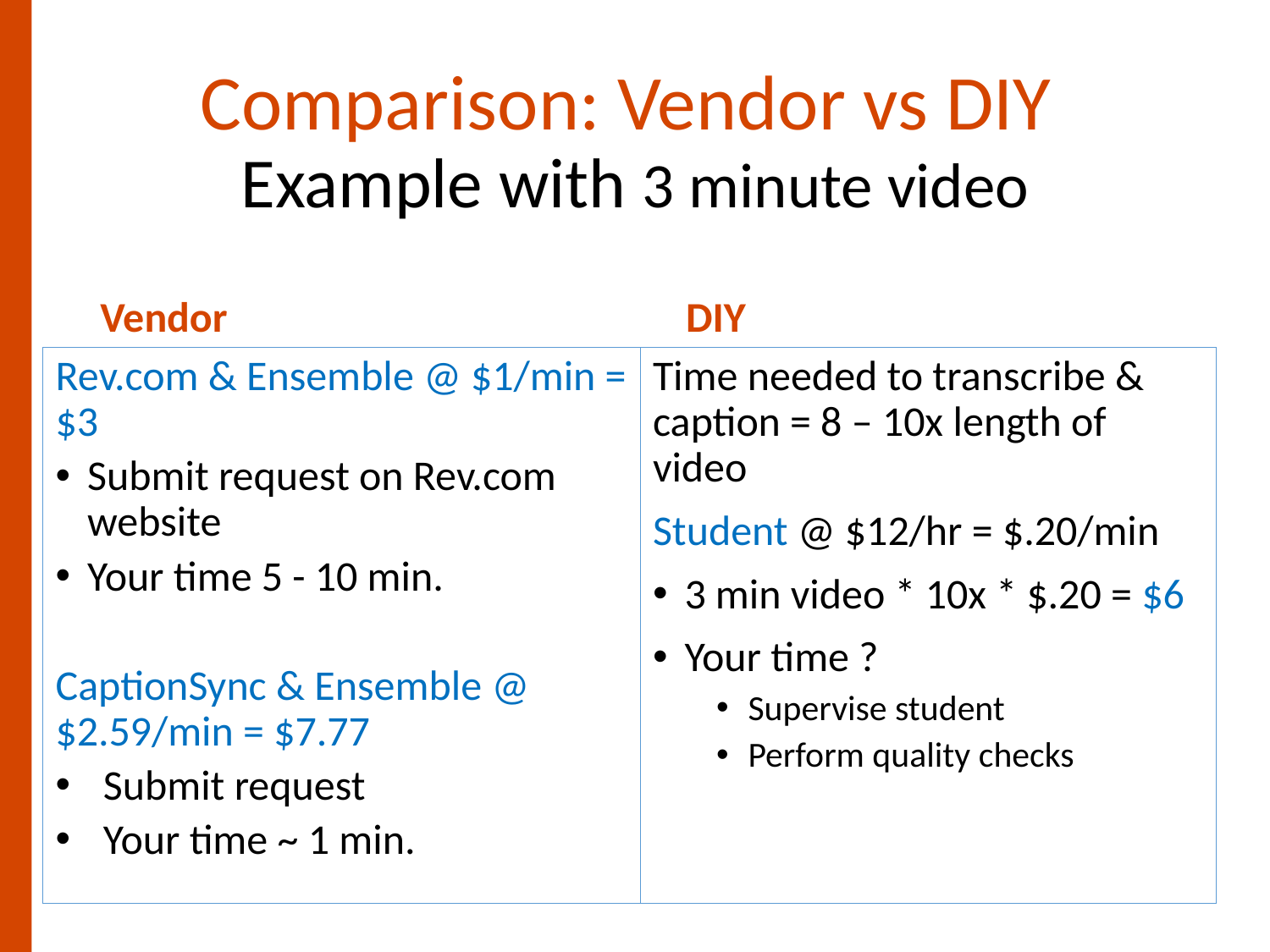

# Comparison: Vendor vs DIY Example with 3 minute video
Vendor
DIY
Rev.com & Ensemble @ $1/min = $3
Submit request on Rev.com website
Your time 5 - 10 min.

CaptionSync & Ensemble @ $2.59/min = $7.77
Submit request
Your time ~ 1 min.
Time needed to transcribe & caption = 8 – 10x length of video
Student @ $12/hr = $.20/min
3 min video * 10x * $.20 = $6
Your time ?
Supervise student
Perform quality checks